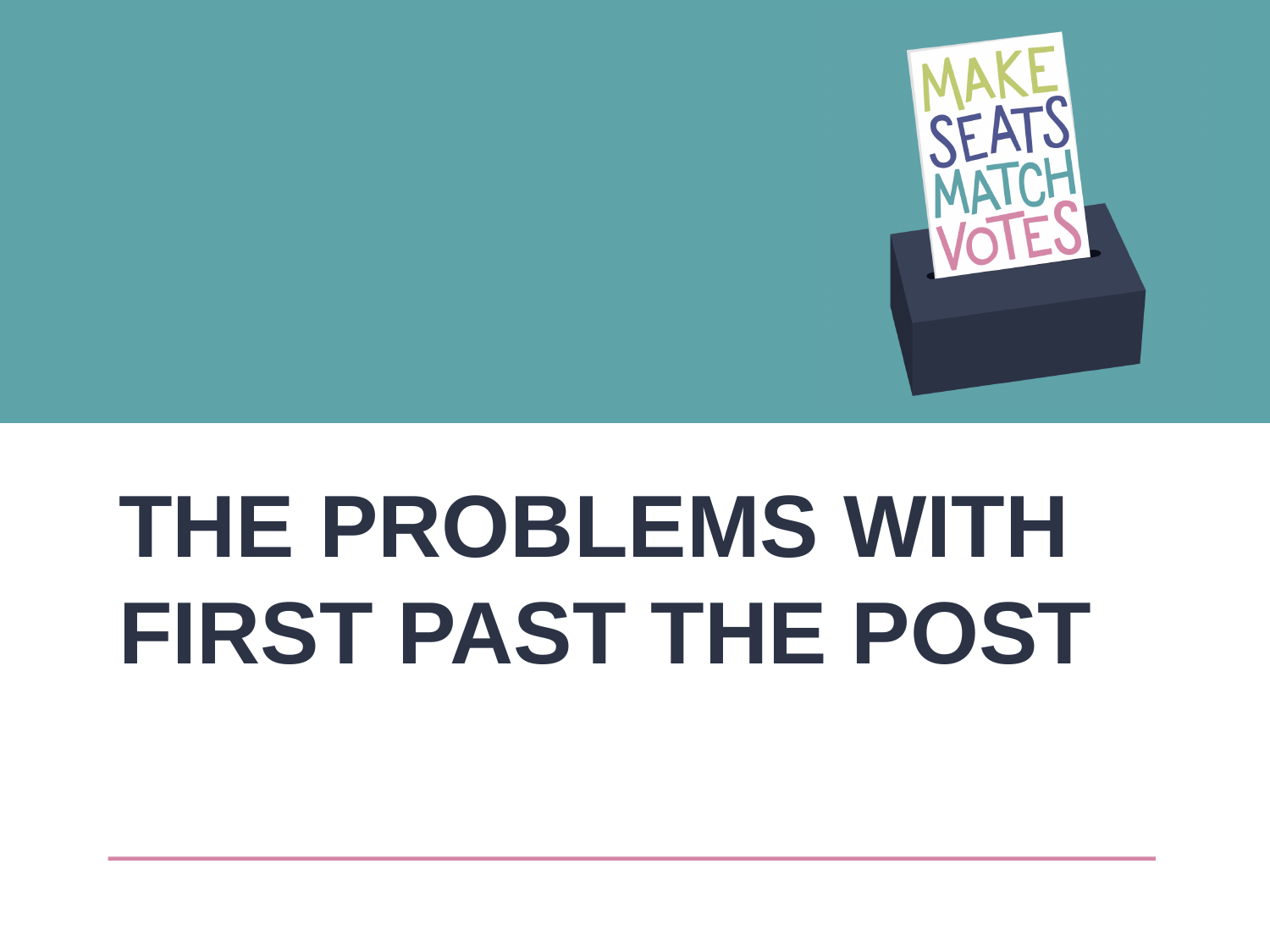

# The Problems with First Past the Post